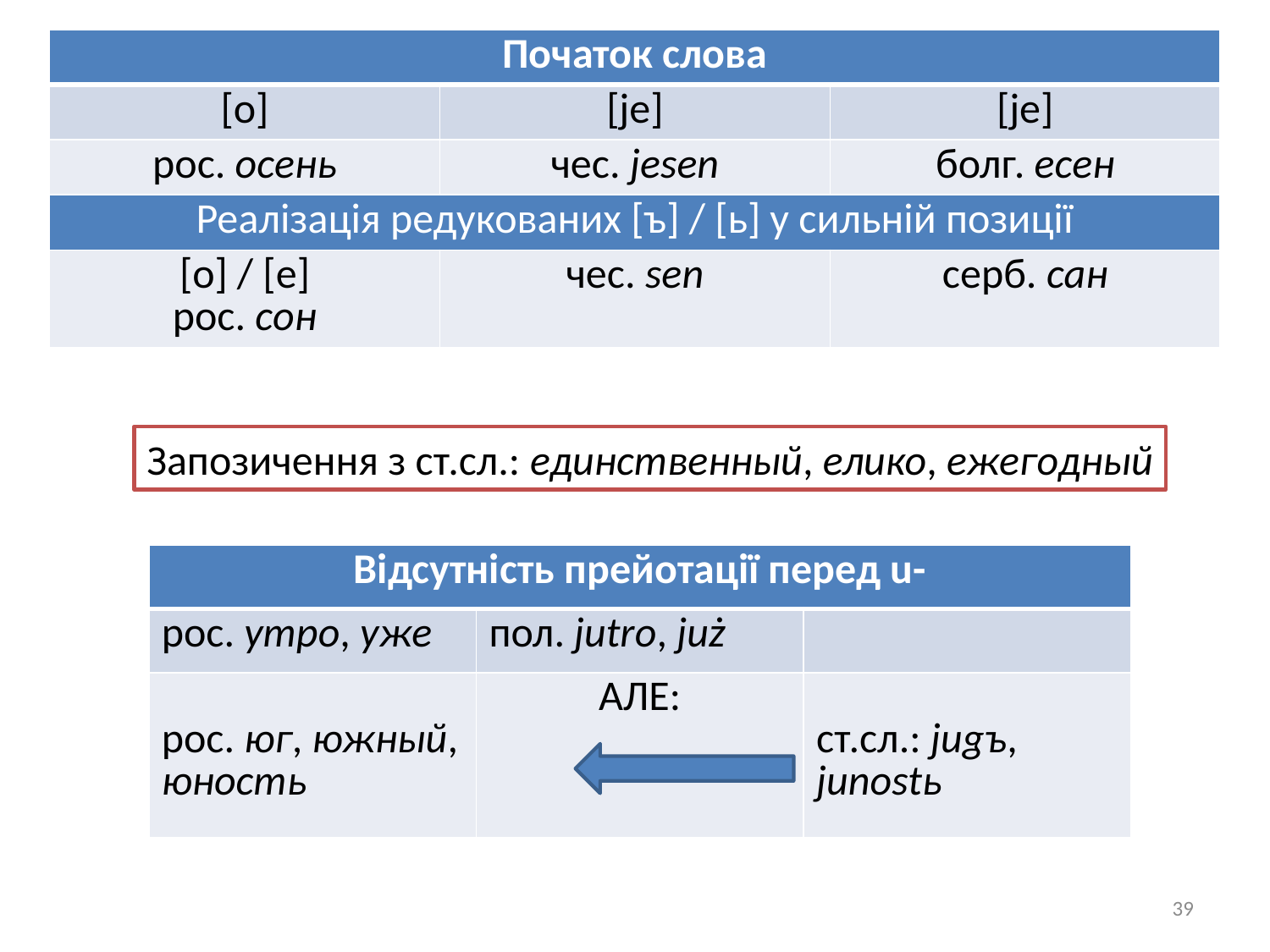

| Початок слова |  |  |
| --- | --- | --- |
| [o] | [je] | [je] |
| рос. осень | чес. jesen | болг. есен |
| Реалізація редукованих [ъ] / [ь] у сильній позиції |  |  |
| [o] / [e] рос. сон | чес. sen | серб. сан |
Запозичення з ст.сл.: единственный, елико, ежегодный
| Відсутність прейотації перед u- |  |  |
| --- | --- | --- |
| рос. утро, уже | пол. jutro, już |  |
| рос. юг, южный, юность | АЛЕ: | ст.сл.: jugъ, junostь |

39